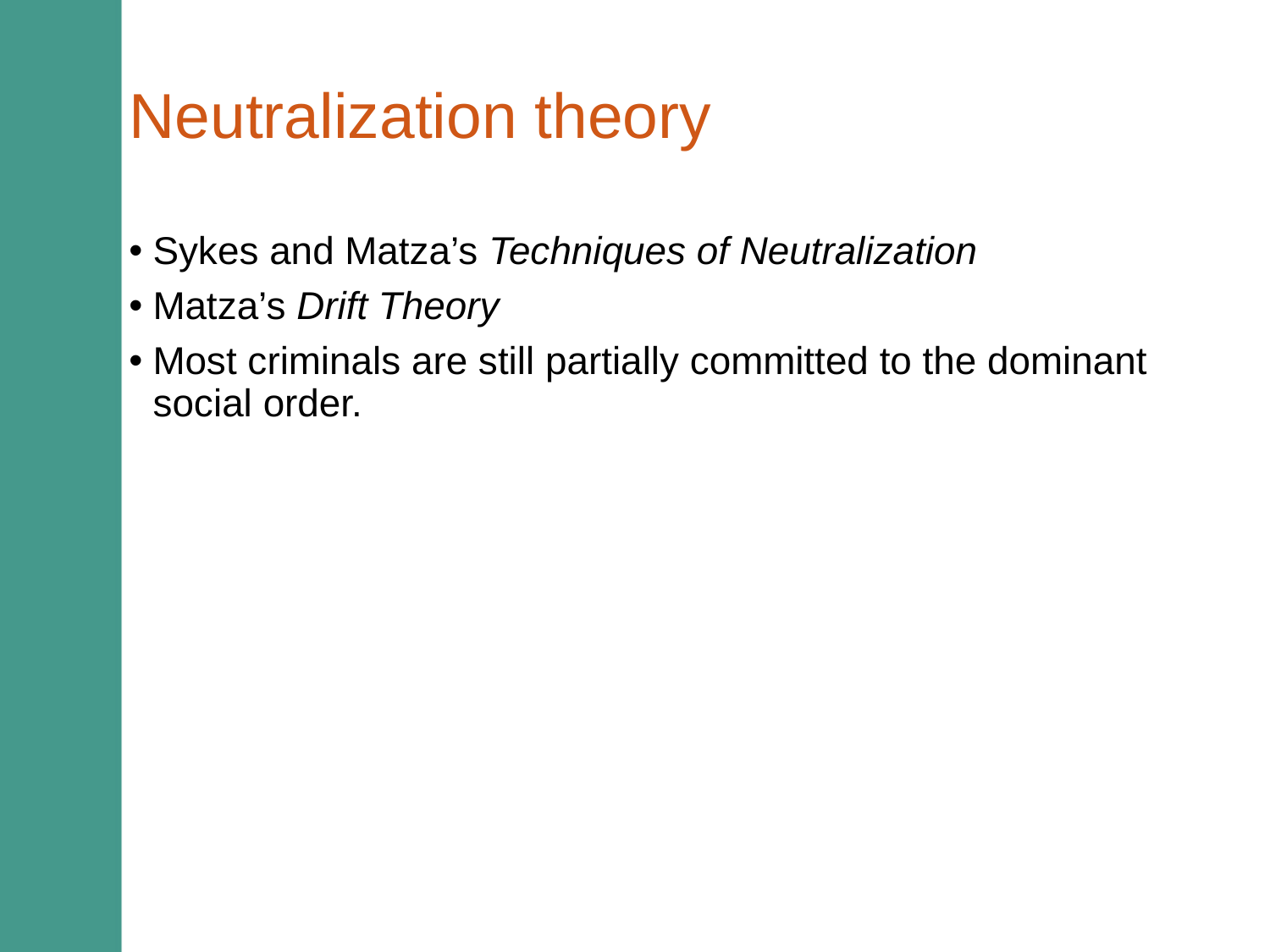

# Neutralization theory
Sykes and Matza’s Techniques of Neutralization
Matza’s Drift Theory
Most criminals are still partially committed to the dominant social order.